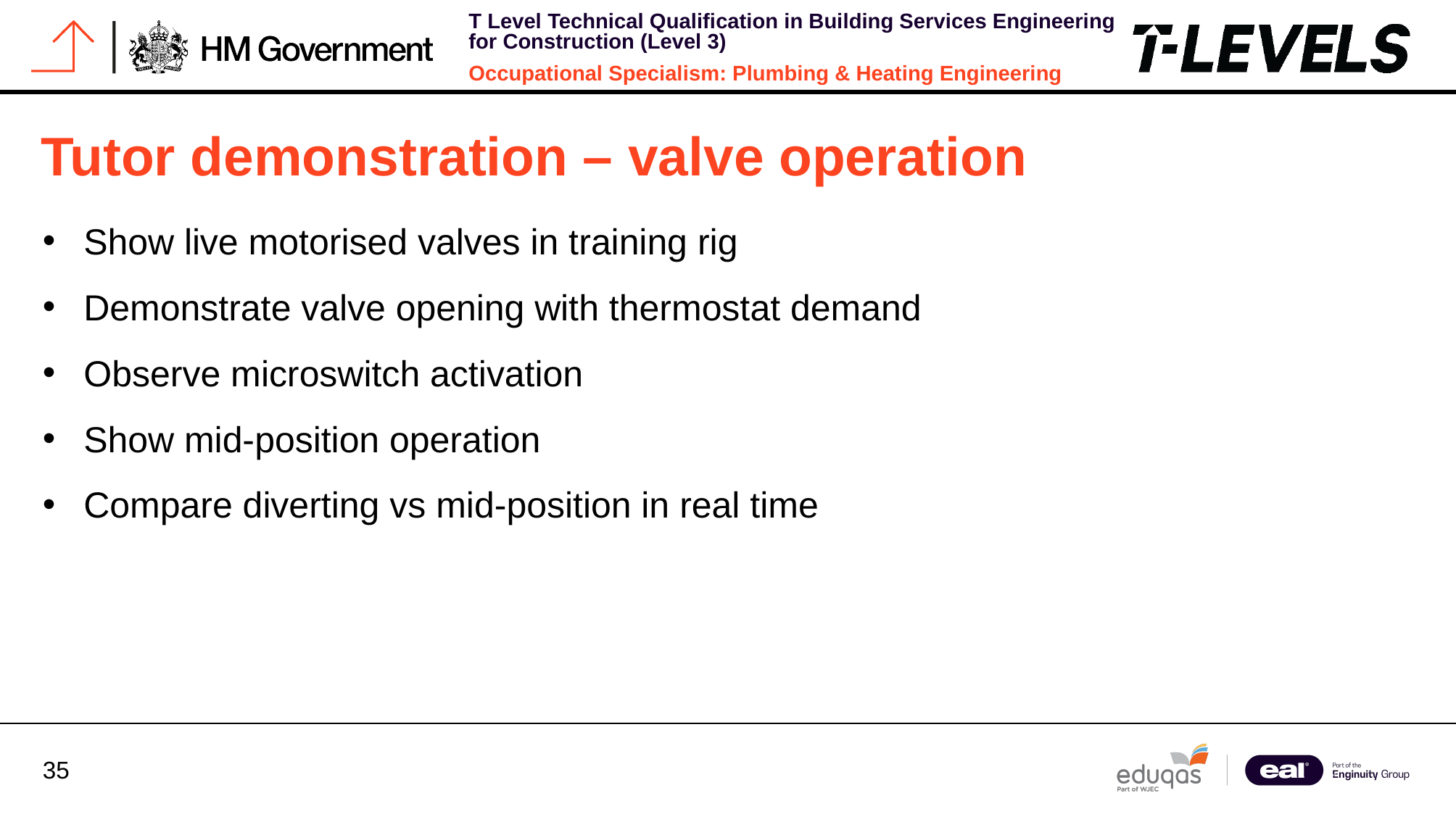

# Tutor demonstration – valve operation
Show live motorised valves in training rig
Demonstrate valve opening with thermostat demand
Observe microswitch activation
Show mid-position operation
Compare diverting vs mid-position in real time